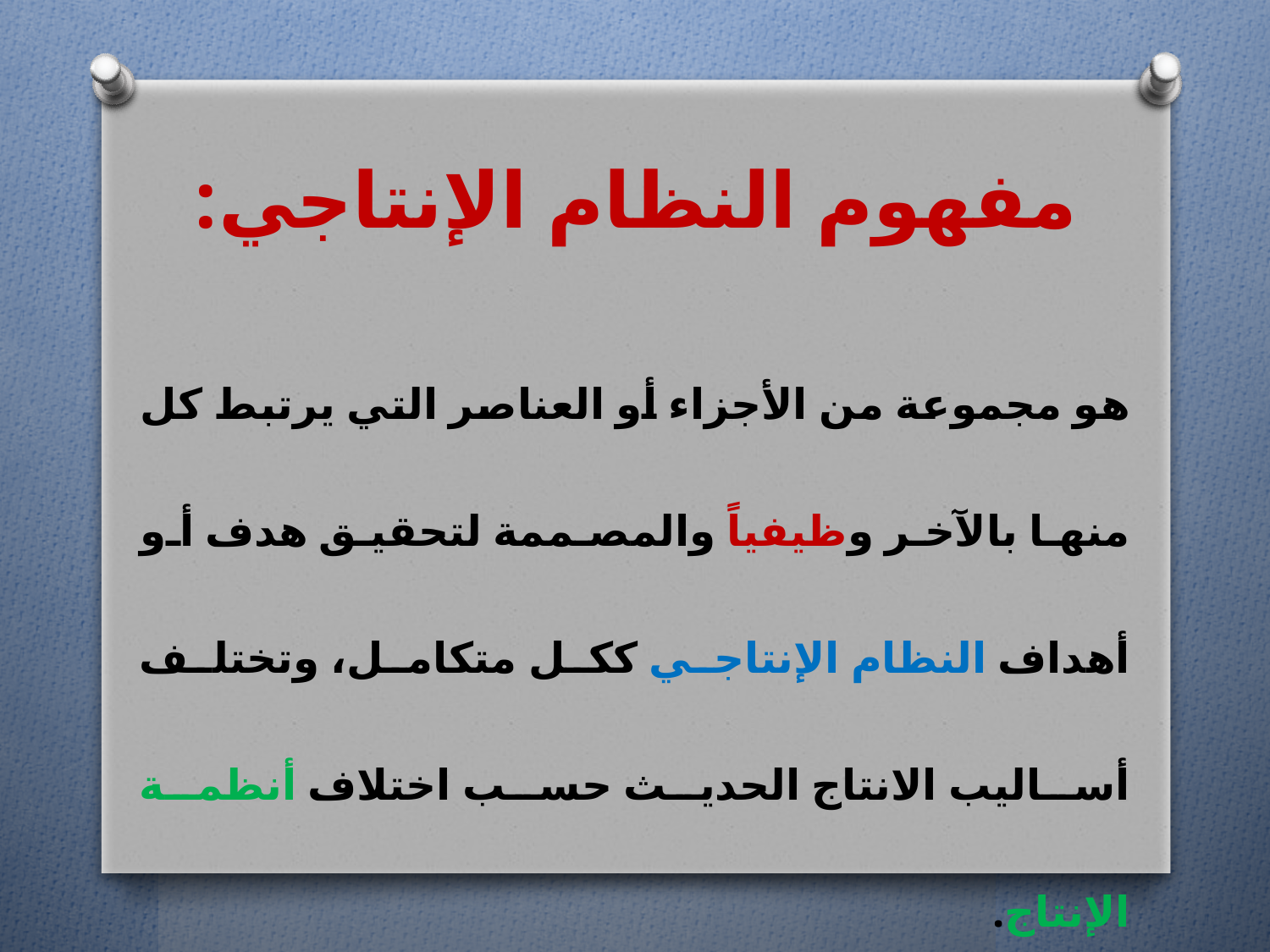

# مفهوم النظام الإنتاجي:
هو مجموعة من الأجزاء أو العناصر التي يرتبط كل منها بالآخر وظيفياً والمصممة لتحقيق هدف أو أهداف النظام الإنتاجي ككل متكامل، وتختلف أساليب الانتاج الحديث حسب اختلاف أنظمة الإنتاج.